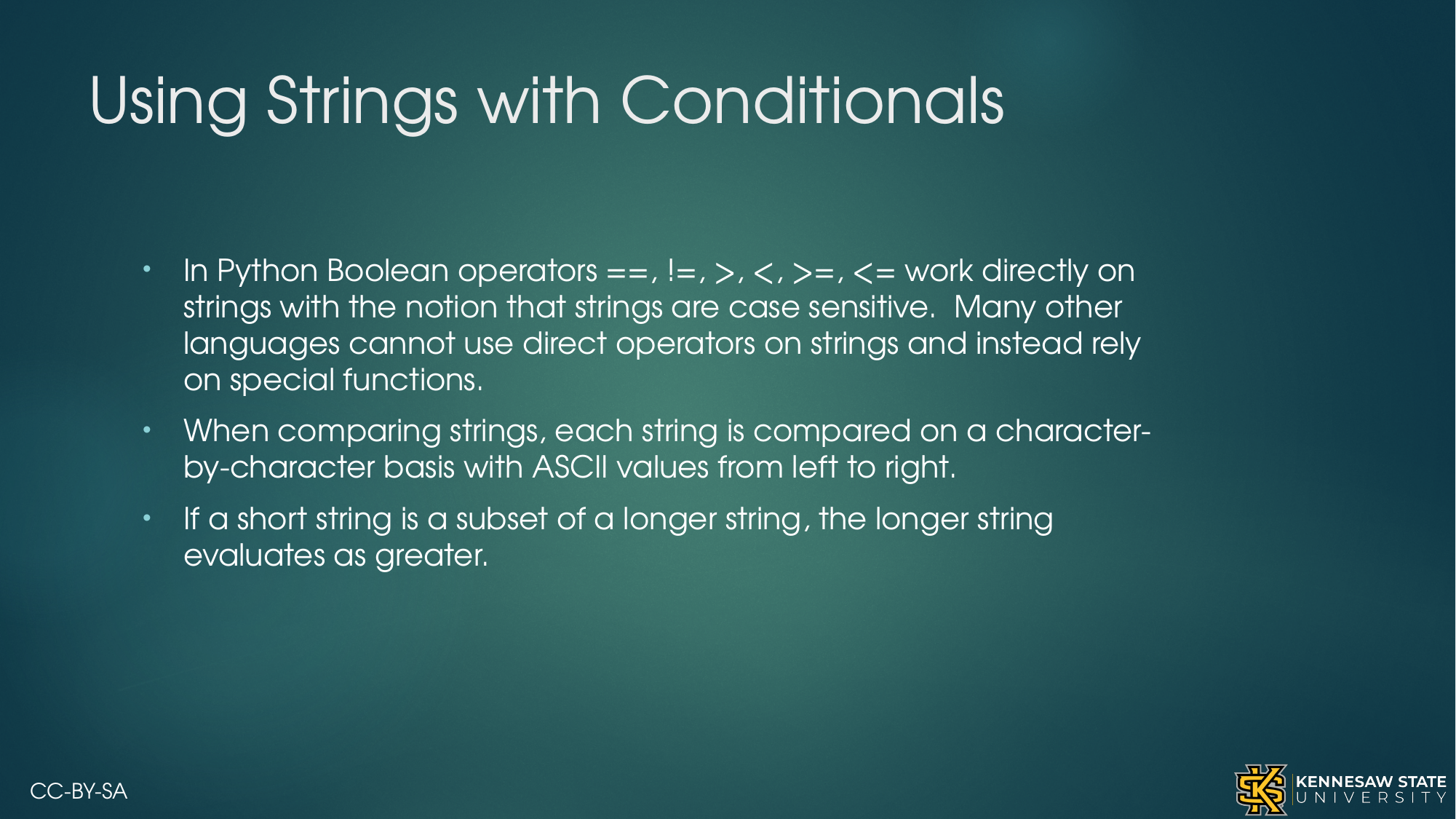

# Using Strings with Conditionals
In Python Boolean operators ==, !=, >, <, >=, <= work directly on strings with the notion that strings are case sensitive.  Many other languages cannot use direct operators on strings and instead rely on special functions.
When comparing strings, each string is compared on a character-by-character basis with ASCII values from left to right.
If a short string is a subset of a longer string, the longer string evaluates as greater.